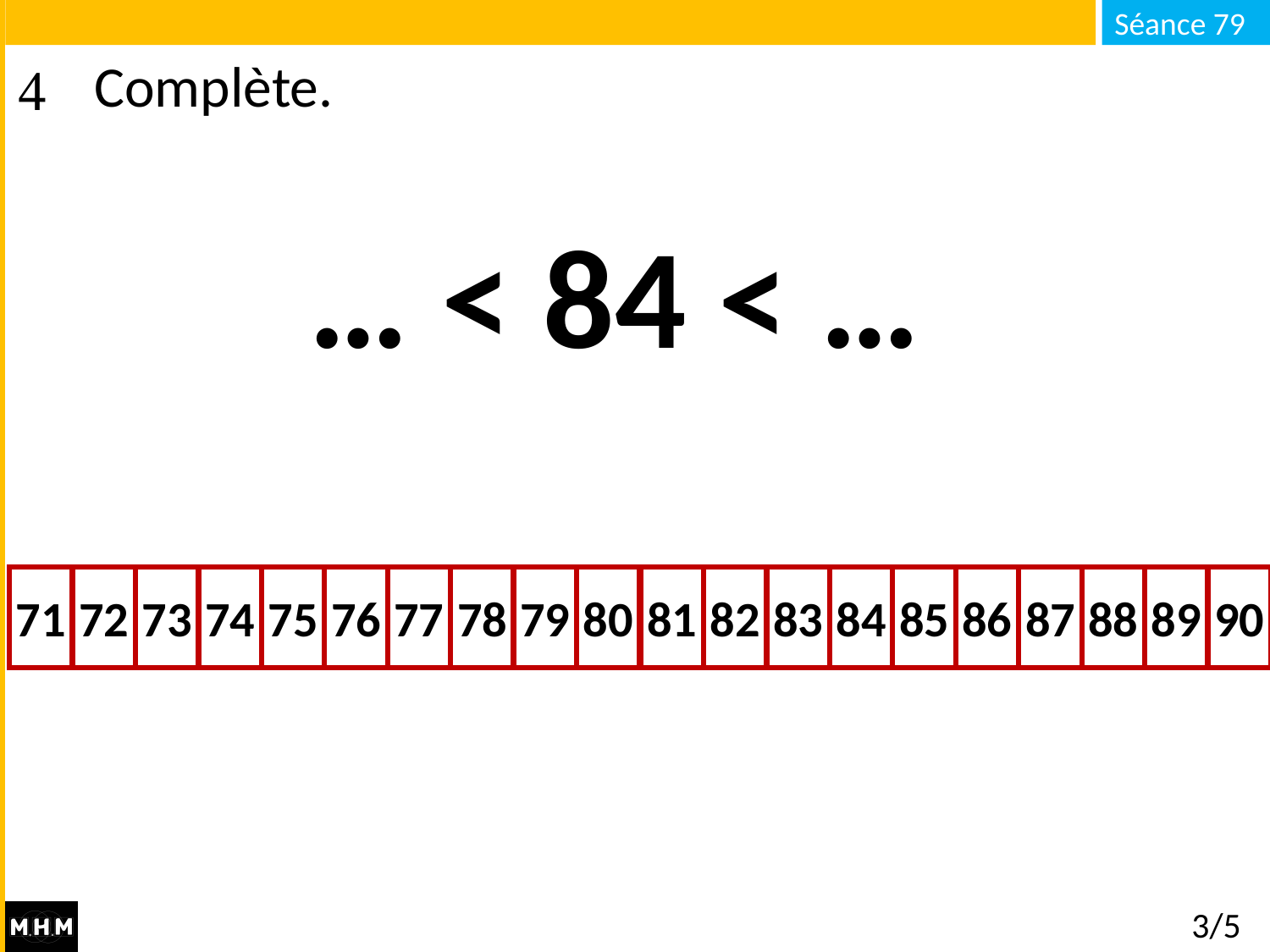

# Complète.
… < 84 < …
71
73
74
75
76
77
78
79
80
72
84
81
83
85
86
87
88
89
90
82
3/5